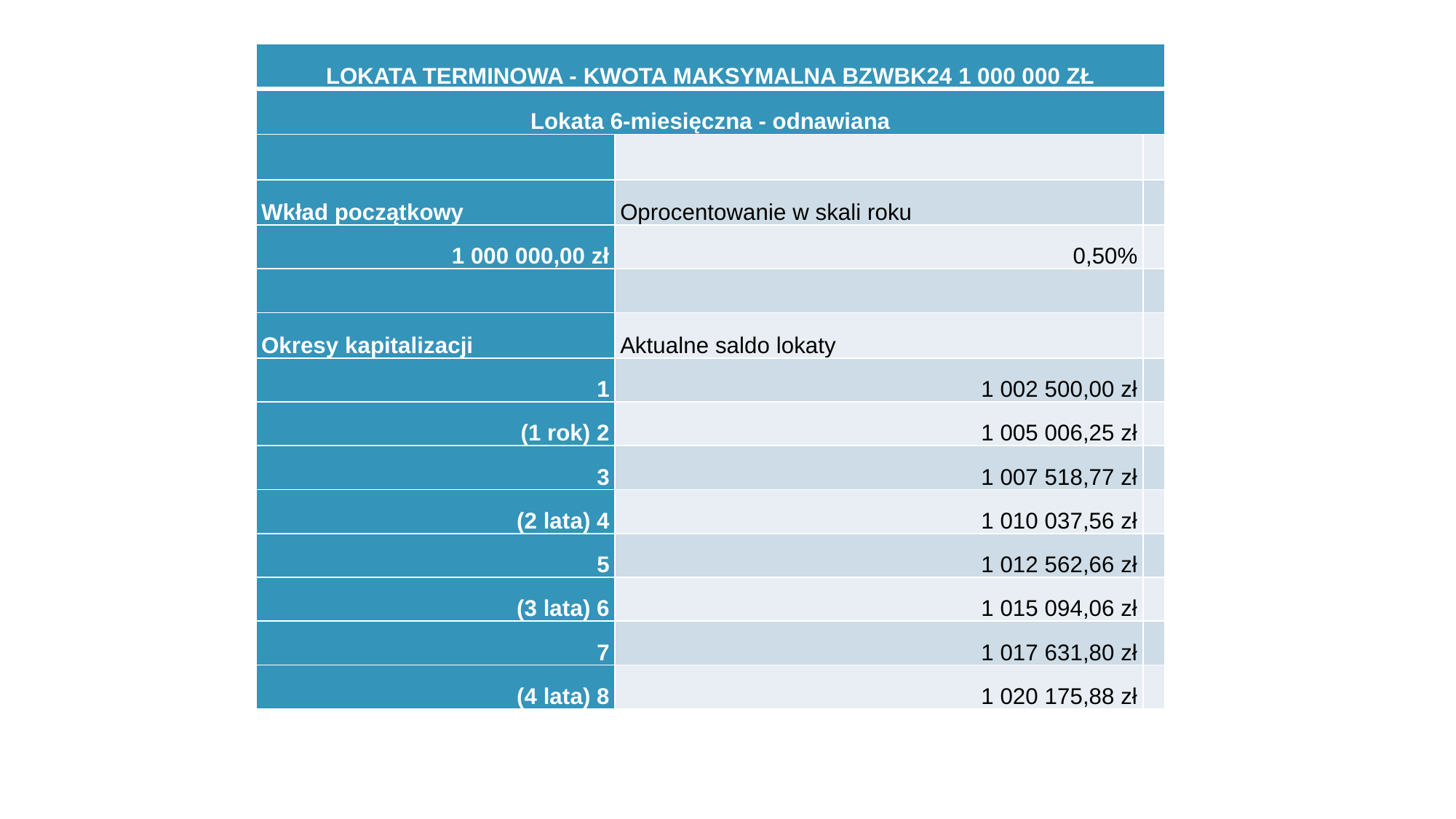

| LOKATA TERMINOWA - KWOTA MAKSYMALNA BZWBK24 1 000 000 ZŁ |  |  |
| --- | --- | --- |
| Lokata 6-miesięczna - odnawiana |  |  |
|  |  |  |
| Wkład początkowy | Oprocentowanie w skali roku |  |
| 1 000 000,00 zł | 0,50% |  |
|  |  |  |
| Okresy kapitalizacji | Aktualne saldo lokaty |  |
| 1 | 1 002 500,00 zł |  |
| (1 rok) 2 | 1 005 006,25 zł |  |
| 3 | 1 007 518,77 zł |  |
| (2 lata) 4 | 1 010 037,56 zł |  |
| 5 | 1 012 562,66 zł |  |
| (3 lata) 6 | 1 015 094,06 zł |  |
| 7 | 1 017 631,80 zł |  |
| (4 lata) 8 | 1 020 175,88 zł |  |
#